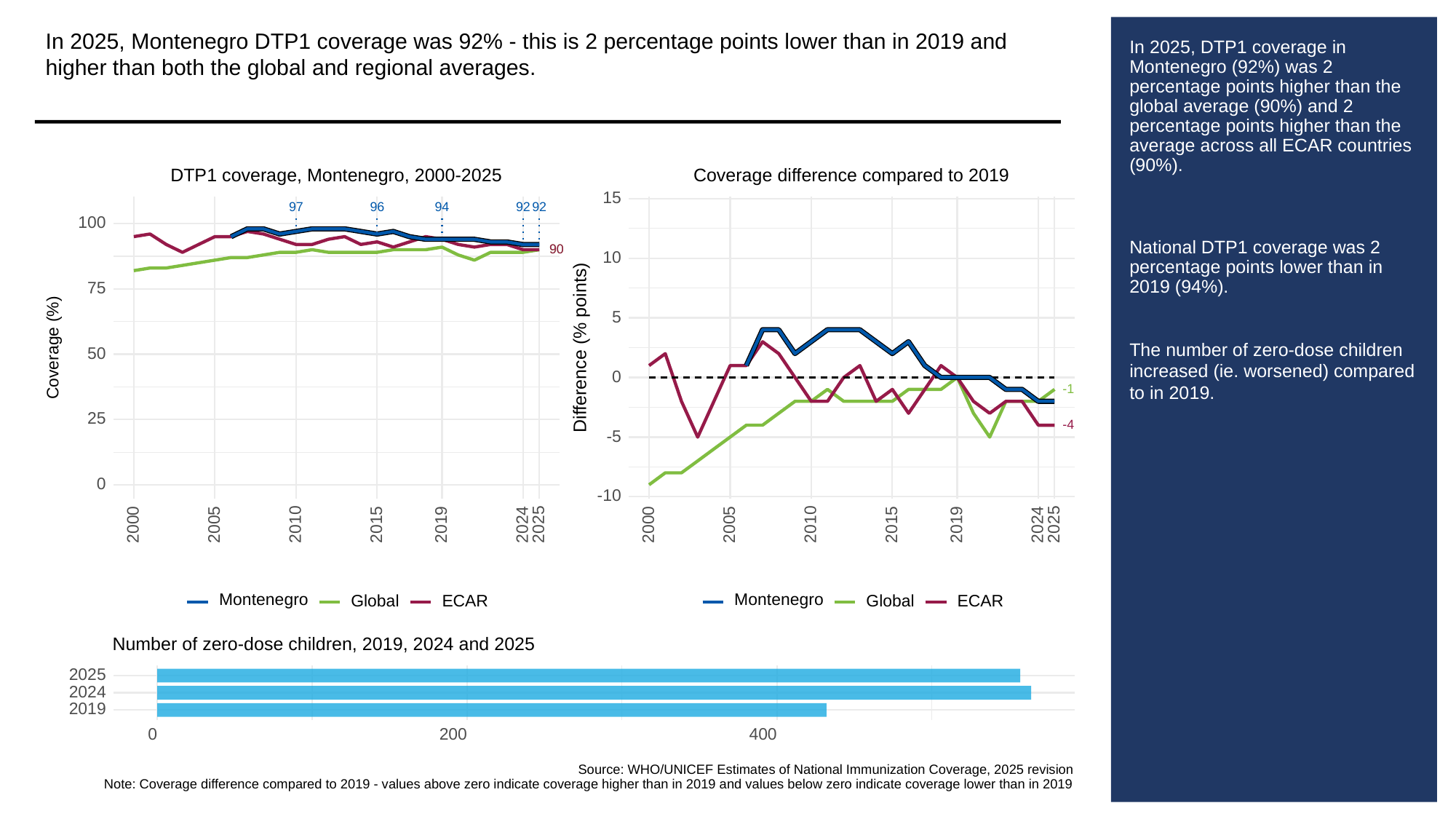

In 2025, Montenegro DTP1 coverage was 92% - this is 2 percentage points lower than in 2019 and higher than both the global and regional averages.
# In 2025, DTP1 coverage in Montenegro (92%) was 2 percentage points higher than the global average (90%) and 2 percentage points higher than the average across all ECAR countries (90%).

National DTP1 coverage was 2 percentage points lower than in 2019 (94%).

The number of zero-dose children increased (ie. worsened) compared to in 2019.

Coverage difference compared to 2019
DTP1 coverage, Montenegro, 2000-2025
15

97
96
94
92
92
100

90
90

10

75

5

Difference (% points)
Coverage (%)

50

0

-1

25

-4
-5

0

-10

2000
2005
2010
2015
2019
2024
2025
2000
2005
2010
2015
2019
2024
2025
Montenegro
Montenegro
Global
ECAR
Global
ECAR

Number of zero-dose children, 2019, 2024 and 2025

2025

2024

2019

0
200
400
Source: WHO/UNICEF Estimates of National Immunization Coverage, 2025 revision
Note: Coverage difference compared to 2019 - values above zero indicate coverage higher than in 2019 and values below zero indicate coverage lower than in 2019